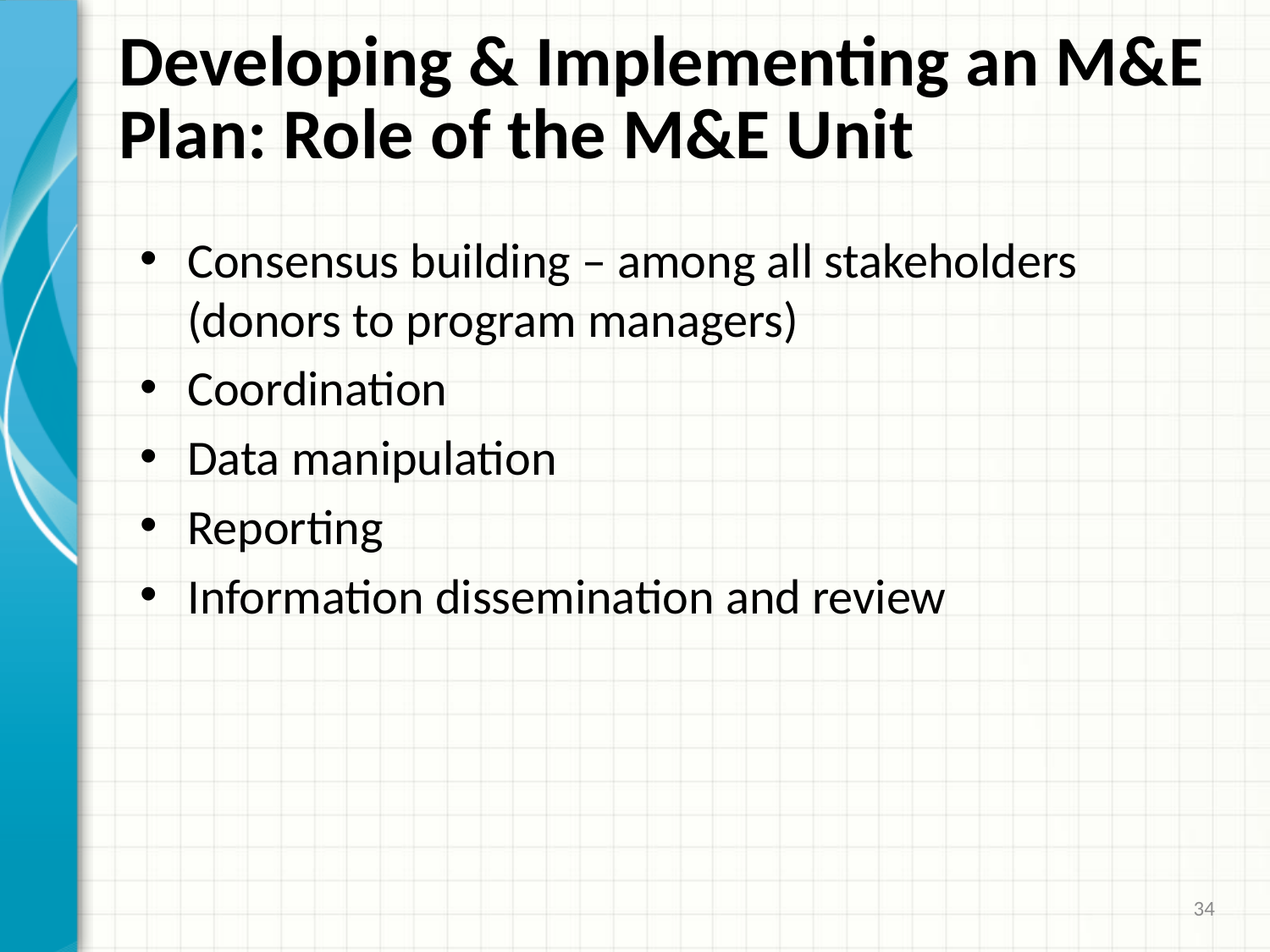

# Developing & Implementing an M&E Plan: Role of the M&E Unit
Consensus building – among all stakeholders (donors to program managers)
Coordination
Data manipulation
Reporting
Information dissemination and review

34